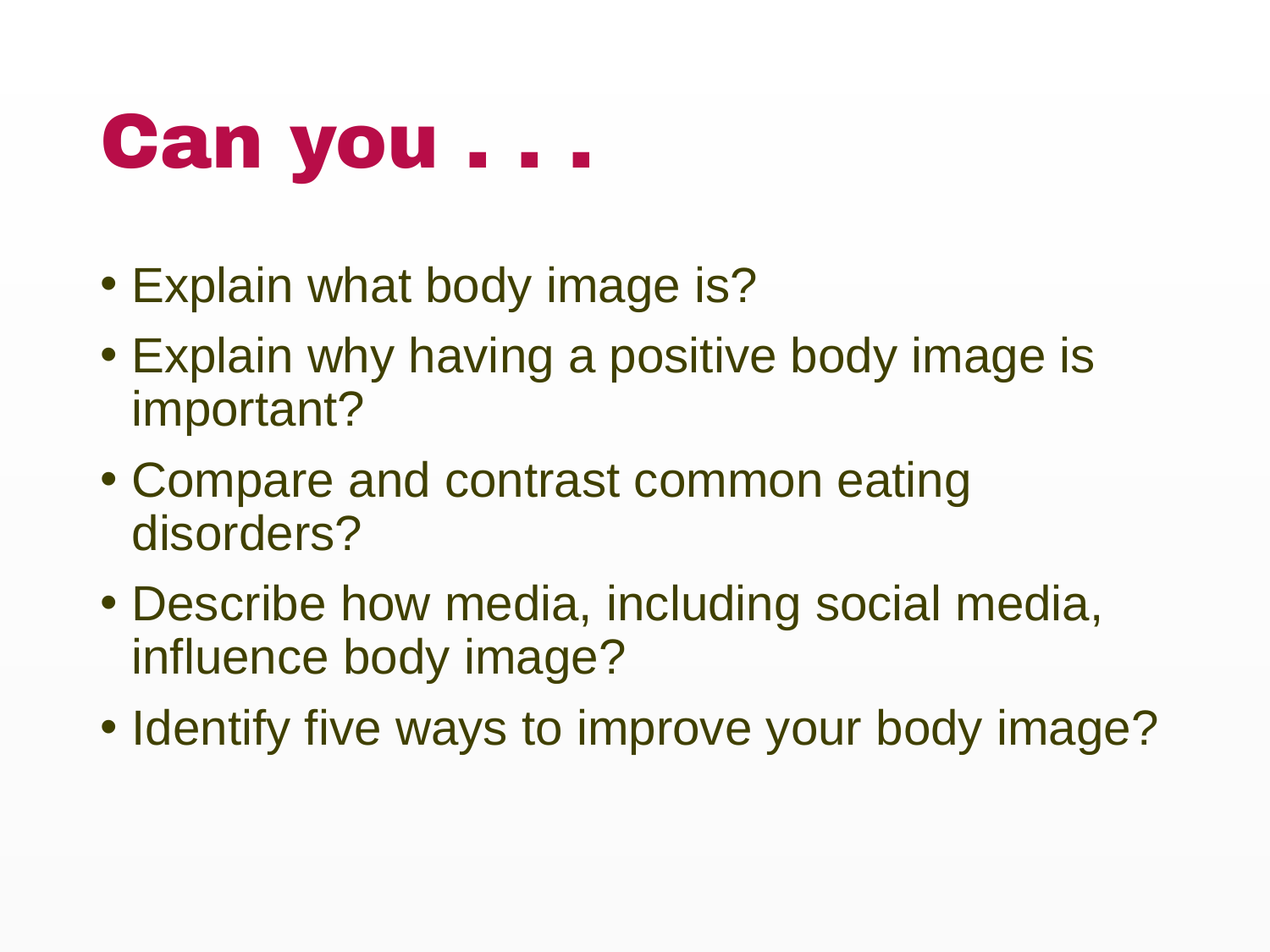

# Can you . . .
Explain what body image is?
Explain why having a positive body image is important?
Compare and contrast common eating disorders?
Describe how media, including social media, influence body image?
Identify five ways to improve your body image?